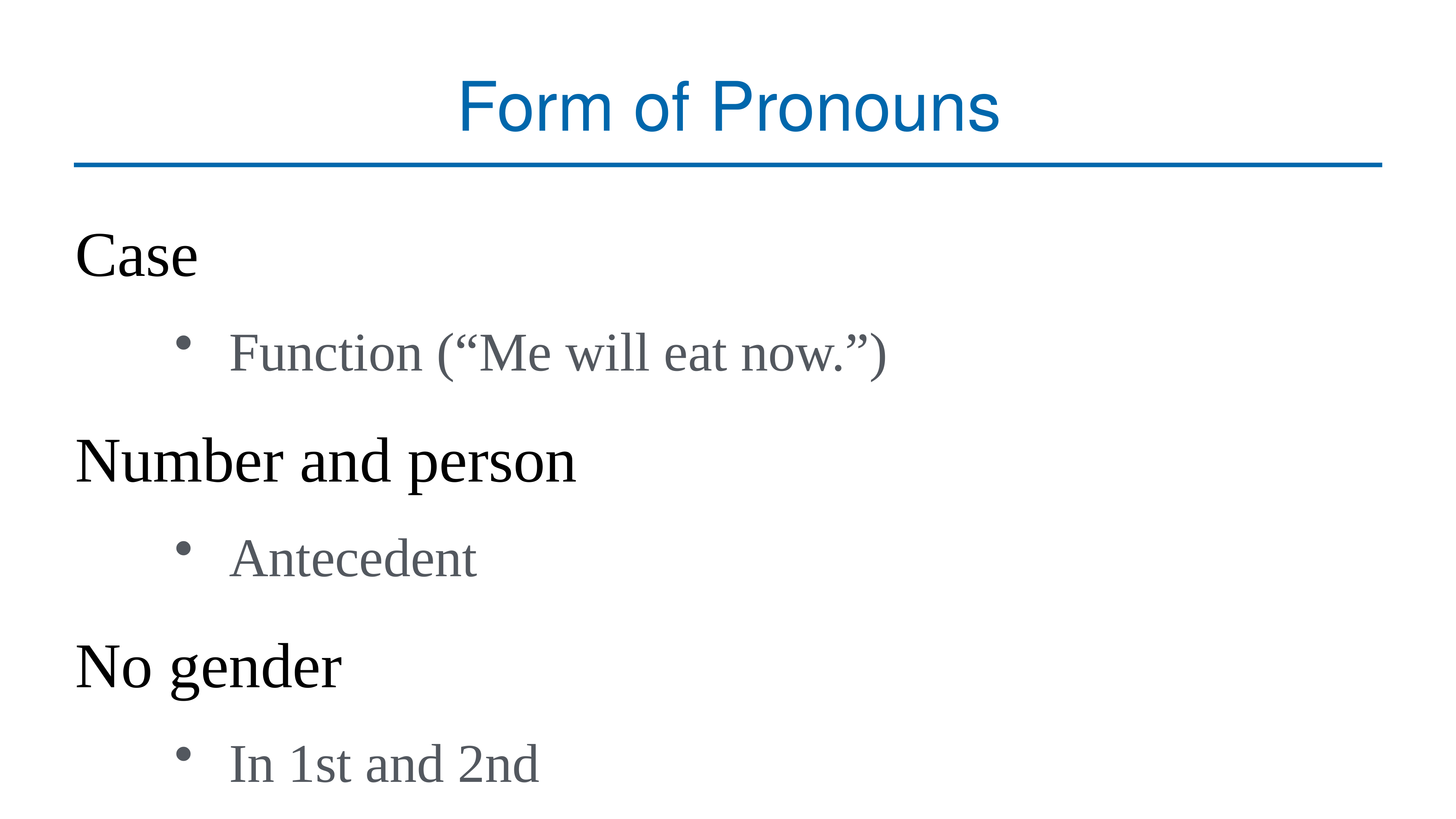

# Form of Pronouns
Case
Function (“Me will eat now.”)
Number and person
Antecedent
No gender
In 1st and 2nd